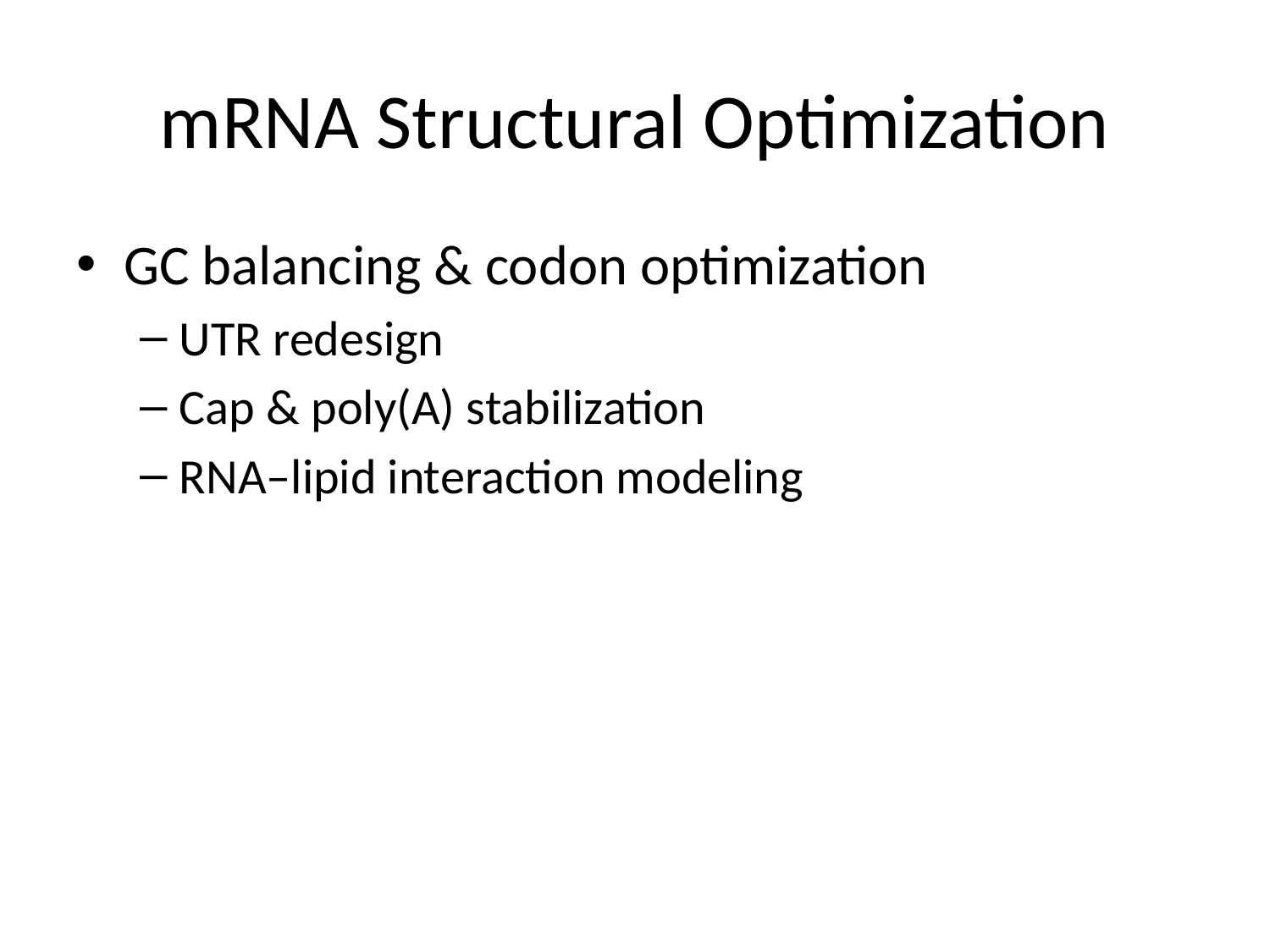

# mRNA Structural Optimization
GC balancing & codon optimization
UTR redesign
Cap & poly(A) stabilization
RNA–lipid interaction modeling